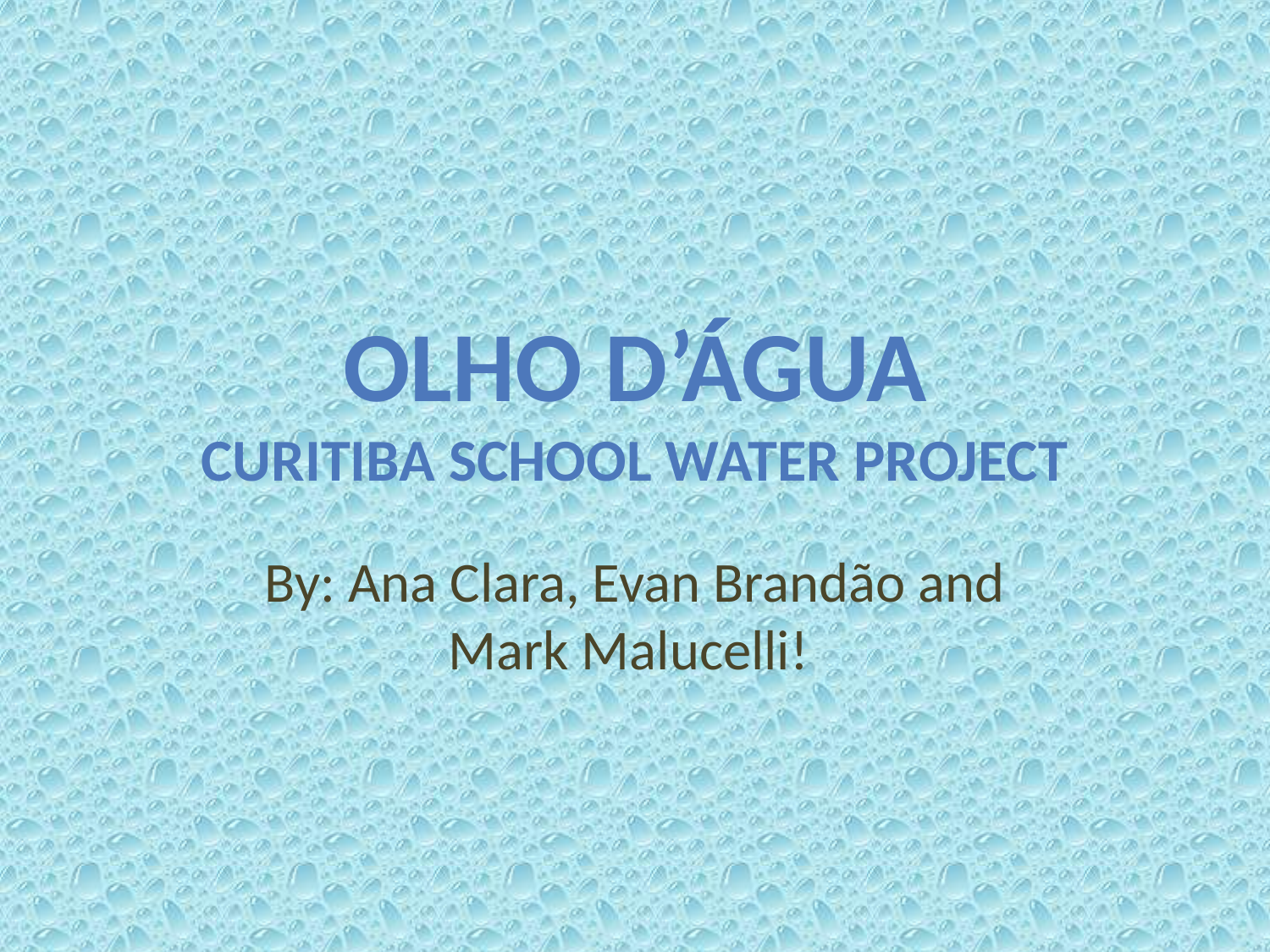

# Olho D’Água Curitiba School water project
By: Ana Clara, Evan Brandão and Mark Malucelli!